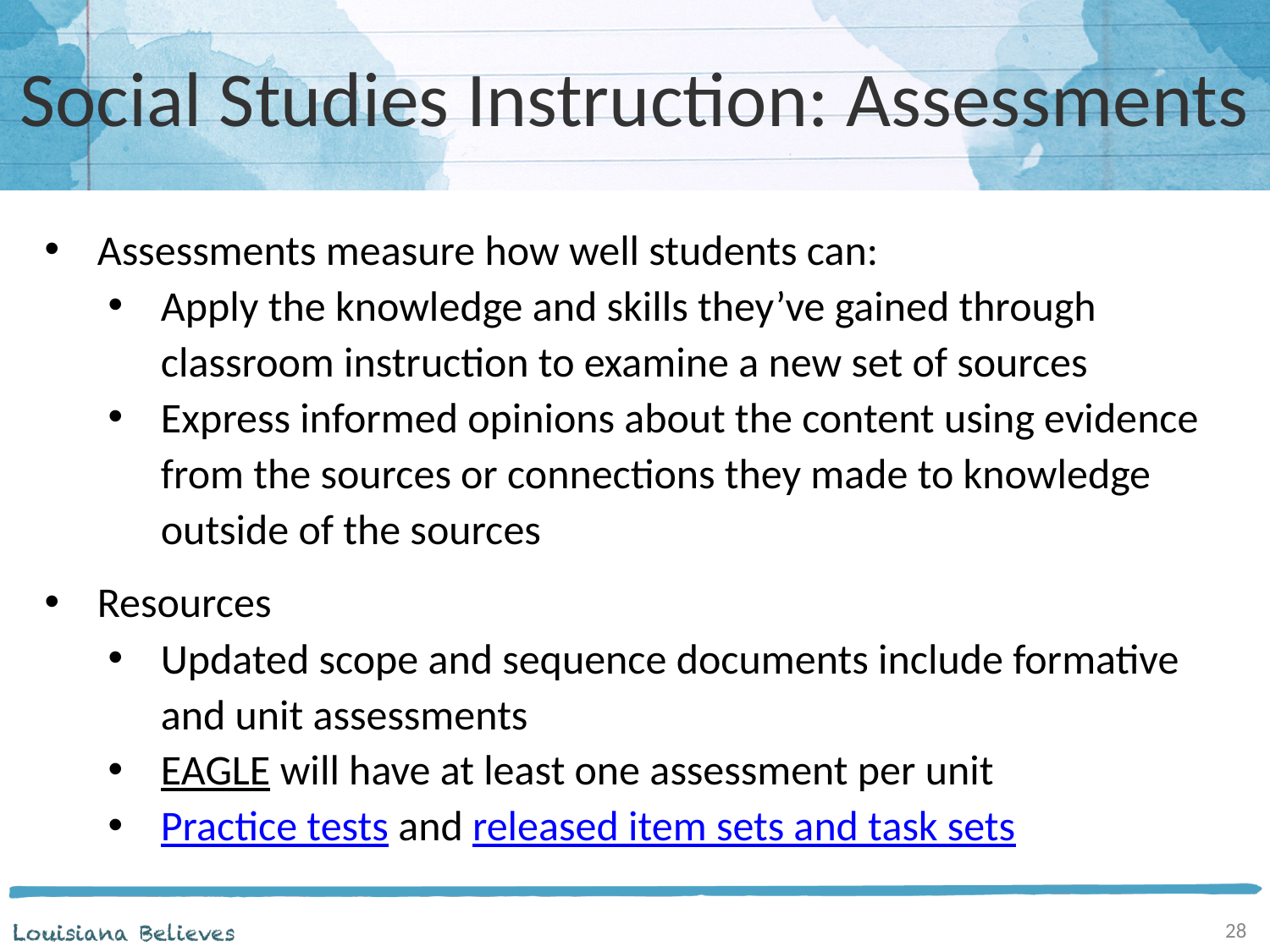

# Social Studies Instruction: Assessments
Assessments measure how well students can:
Apply the knowledge and skills they’ve gained through classroom instruction to examine a new set of sources
Express informed opinions about the content using evidence from the sources or connections they made to knowledge outside of the sources
Resources
Updated scope and sequence documents include formative and unit assessments
EAGLE will have at least one assessment per unit
Practice tests and released item sets and task sets
28